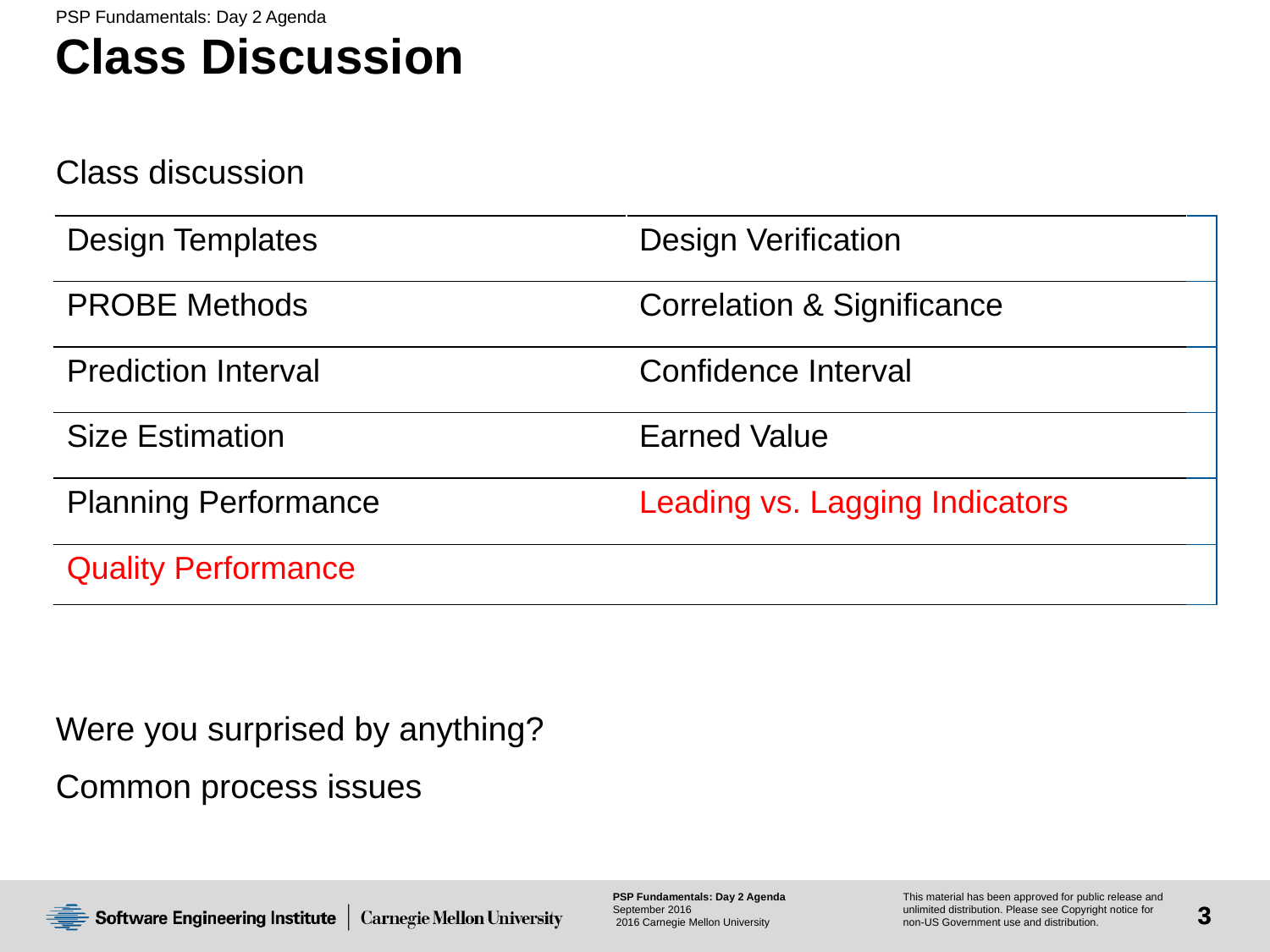

# Class Discussion
Class discussion

Were you surprised by anything?
Common process issues
| Design Templates | Design Verification |  |
| --- | --- | --- |
| PROBE Methods | Correlation & Significance |  |
| Prediction Interval | Confidence Interval |  |
| Size Estimation | Earned Value |  |
| Planning Performance | Leading vs. Lagging Indicators |  |
| Quality Performance |  |  |